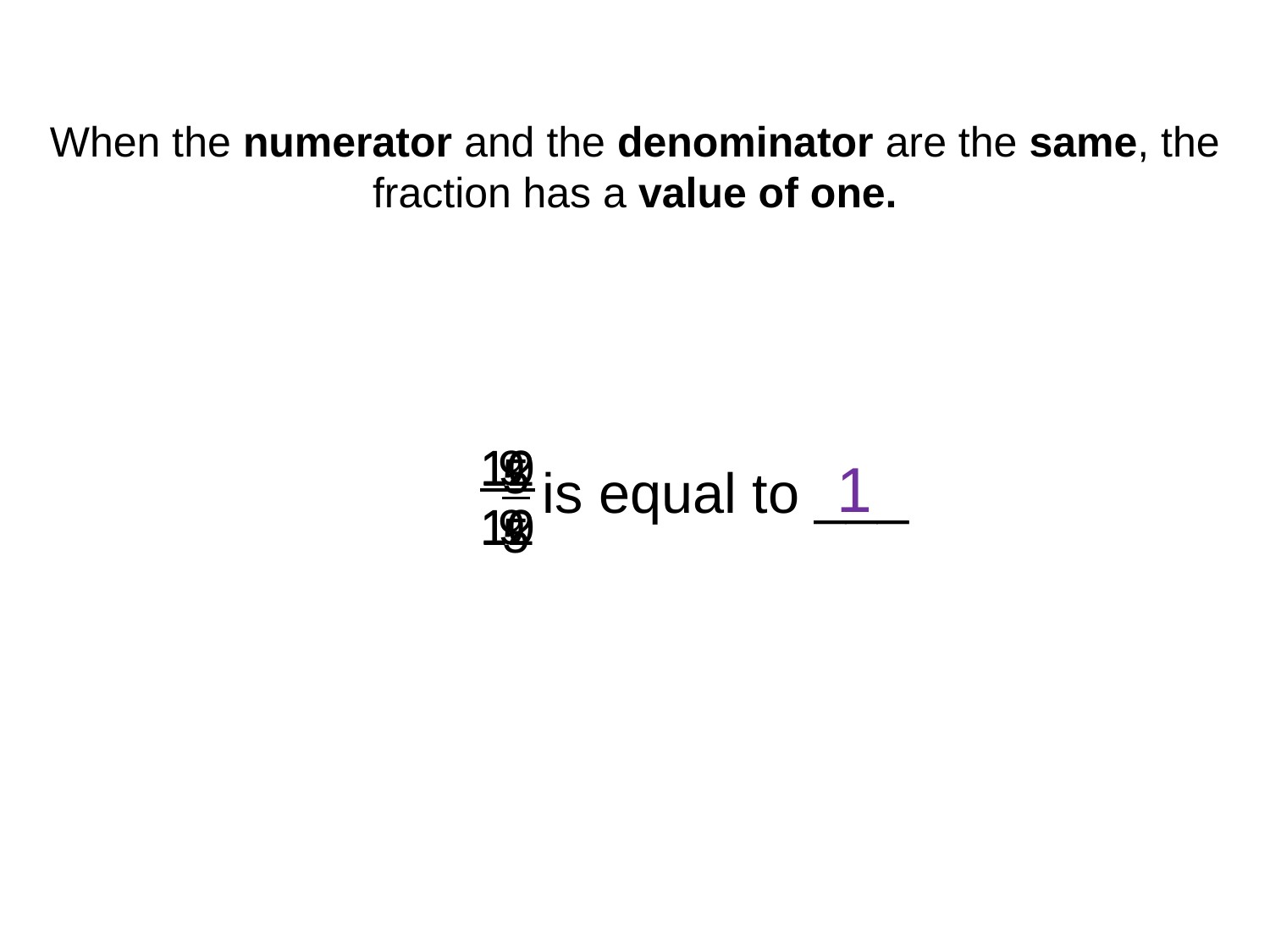

#
When the numerator and the denominator are the same, the fraction has a value of one.
10
10
9
9
12
12
5
5
1
 is equal to ___